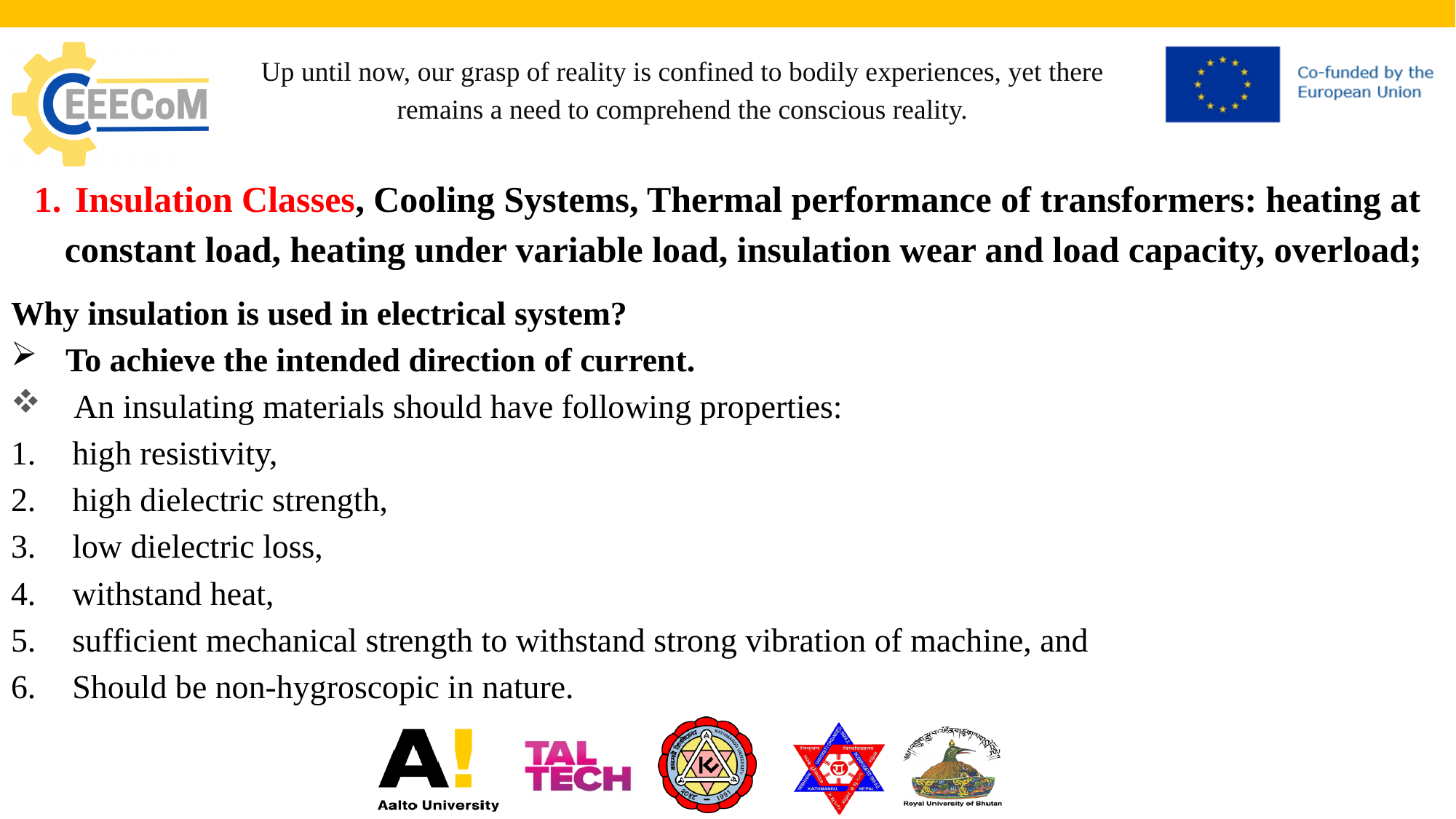

# Up until now, our grasp of reality is confined to bodily experiences, yet there remains a need to comprehend the conscious reality.
Insulation Classes, Cooling Systems, Thermal performance of transformers: heating at constant load, heating under variable load, insulation wear and load capacity, overload;
Why insulation is used in electrical system?
To achieve the intended direction of current.
 An insulating materials should have following properties:
high resistivity,
high dielectric strength,
low dielectric loss,
withstand heat,
sufficient mechanical strength to withstand strong vibration of machine, and
Should be non-hygroscopic in nature.